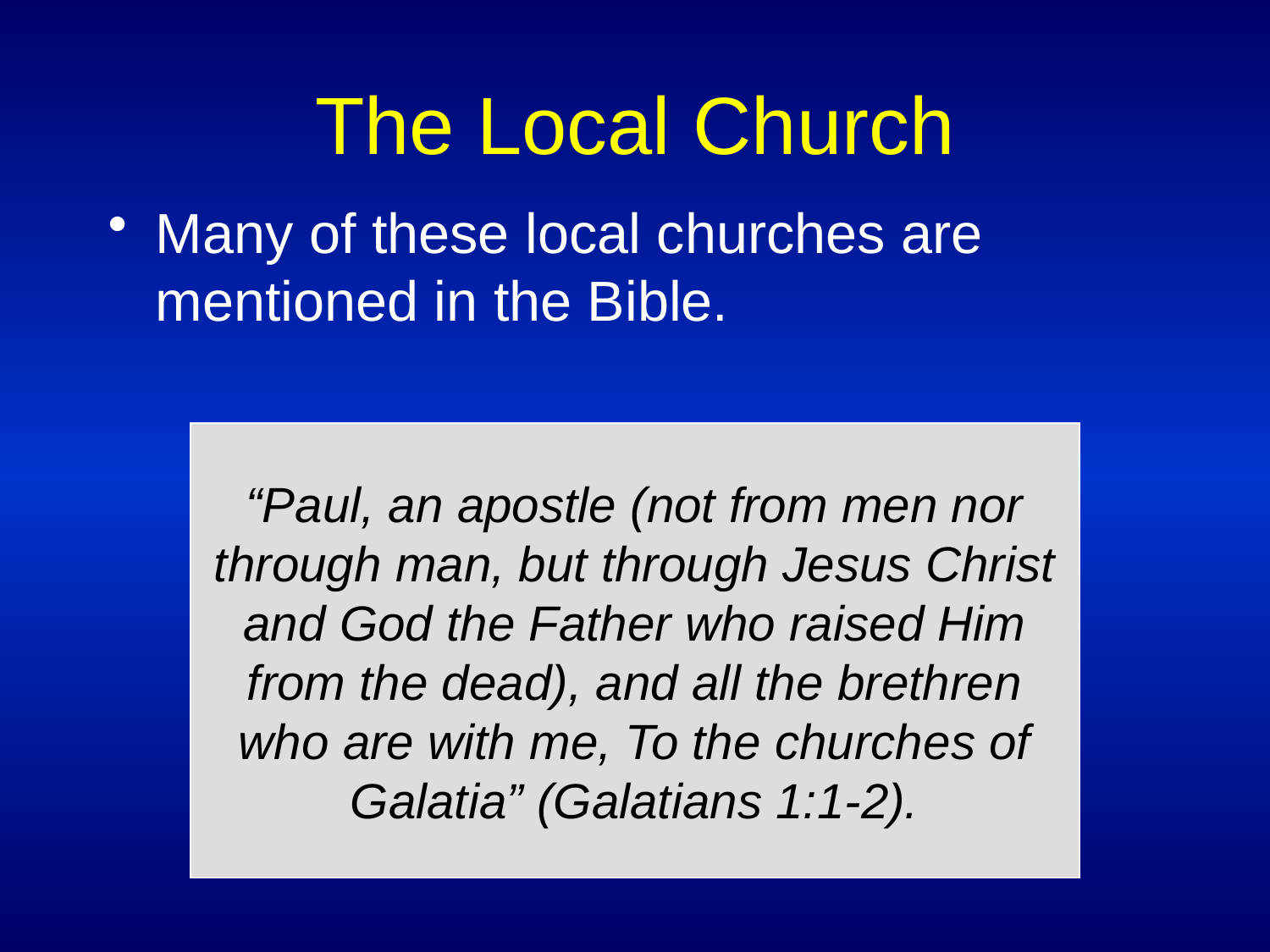

# The Local Church
Many of these local churches are mentioned in the Bible.
“Paul, an apostle (not from men nor through man, but through Jesus Christ and God the Father who raised Him from the dead), and all the brethren who are with me, To the churches of Galatia” (Galatians 1:1-2).